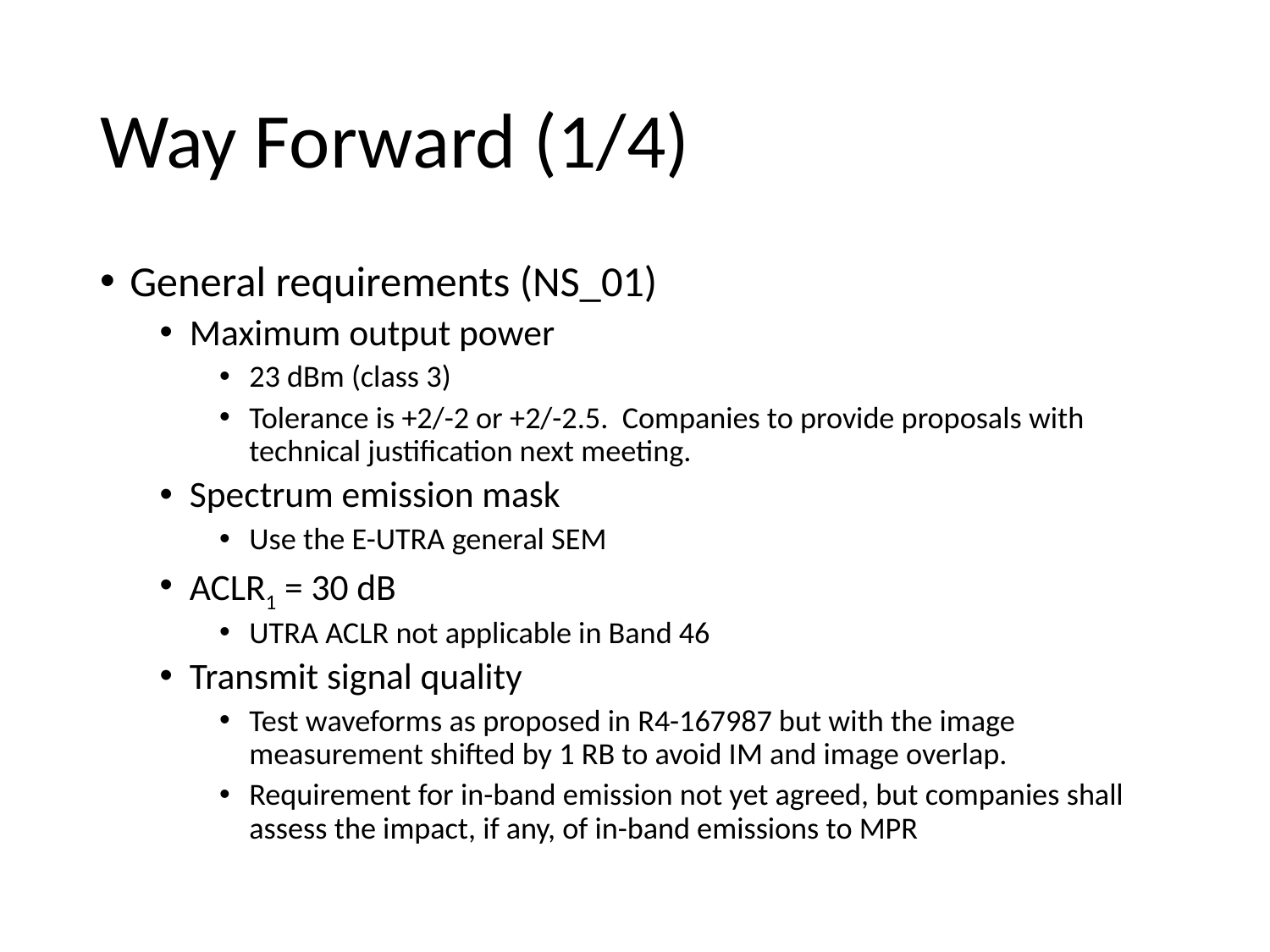

# Way Forward (1/4)
General requirements (NS_01)
Maximum output power
23 dBm (class 3)
Tolerance is +2/-2 or +2/-2.5.  Companies to provide proposals with technical justification next meeting.
Spectrum emission mask
Use the E-UTRA general SEM
ACLR1 = 30 dB
UTRA ACLR not applicable in Band 46
Transmit signal quality
Test waveforms as proposed in R4-167987 but with the image measurement shifted by 1 RB to avoid IM and image overlap.
Requirement for in-band emission not yet agreed, but companies shall assess the impact, if any, of in-band emissions to MPR